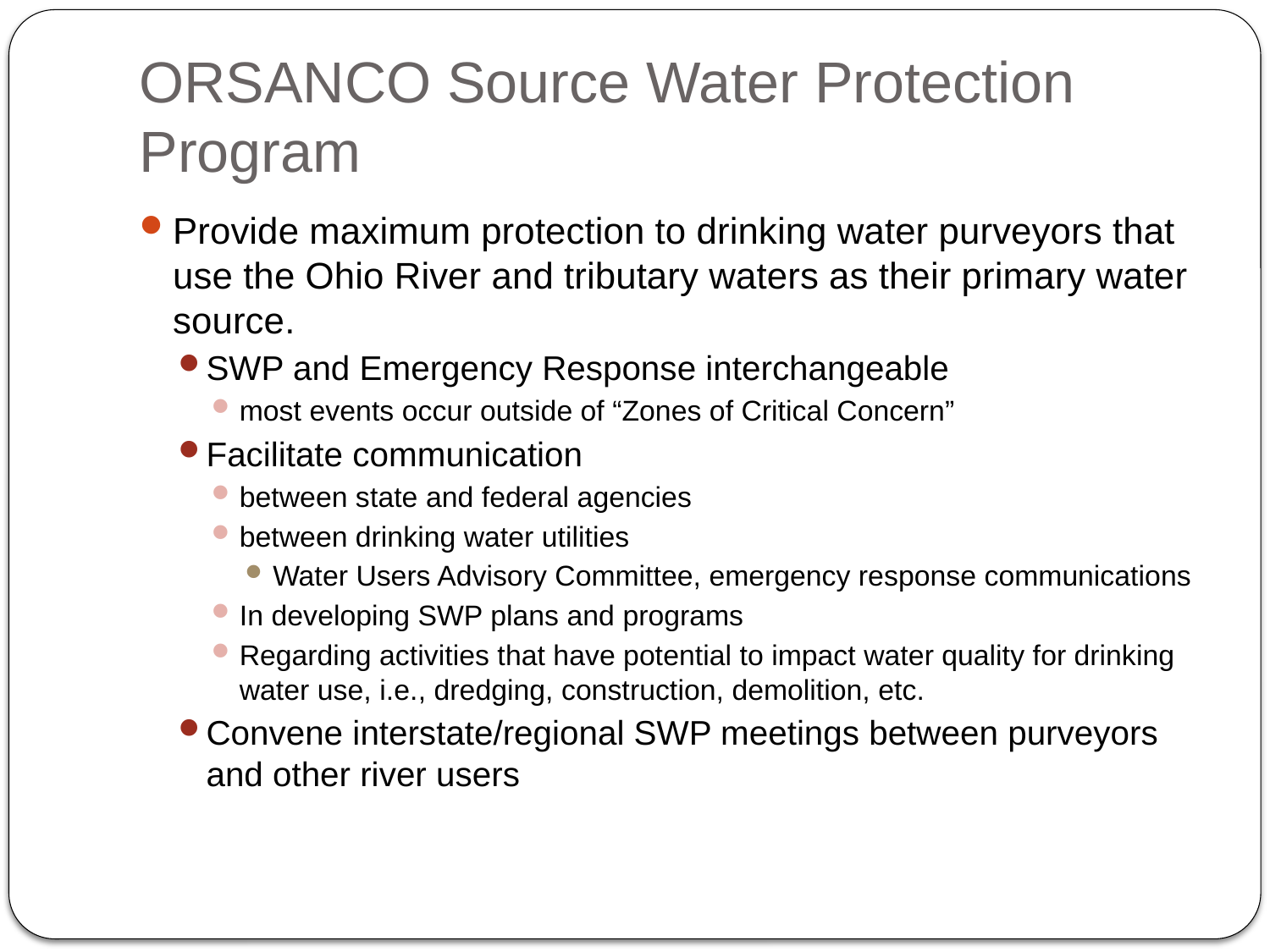

# ORSANCO Source Water Protection Program
Provide maximum protection to drinking water purveyors that use the Ohio River and tributary waters as their primary water source.
SWP and Emergency Response interchangeable
most events occur outside of “Zones of Critical Concern”
Facilitate communication
between state and federal agencies
between drinking water utilities
Water Users Advisory Committee, emergency response communications
In developing SWP plans and programs
Regarding activities that have potential to impact water quality for drinking water use, i.e., dredging, construction, demolition, etc.
Convene interstate/regional SWP meetings between purveyors and other river users